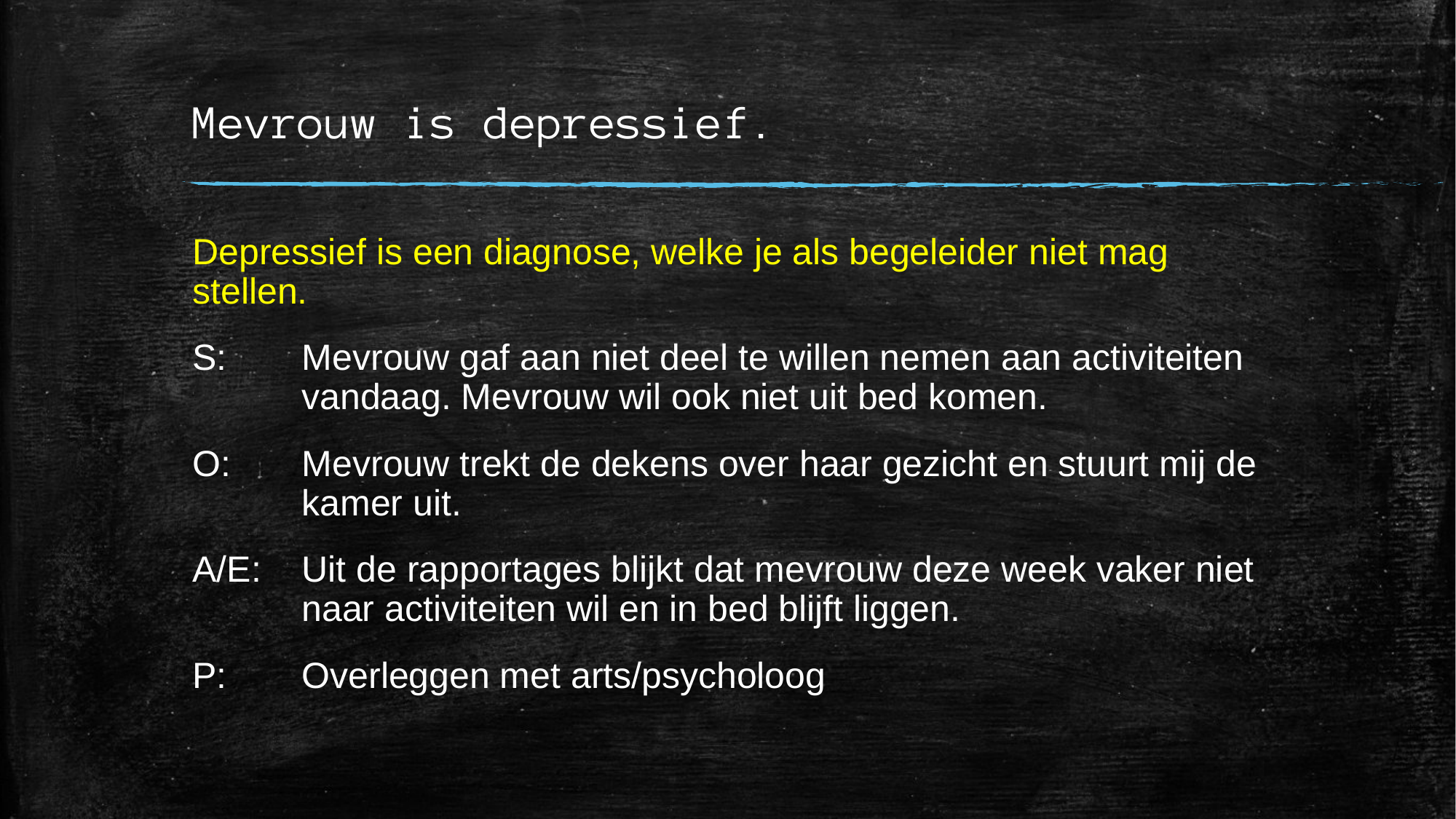

# Mevrouw is depressief.
Depressief is een diagnose, welke je als begeleider niet mag stellen.
S:	Mevrouw gaf aan niet deel te willen nemen aan activiteiten 	vandaag. Mevrouw wil ook niet uit bed komen.
O:	Mevrouw trekt de dekens over haar gezicht en stuurt mij de 	kamer uit.
A/E:	Uit de rapportages blijkt dat mevrouw deze week vaker niet 	naar activiteiten wil en in bed blijft liggen.
P:	Overleggen met arts/psycholoog